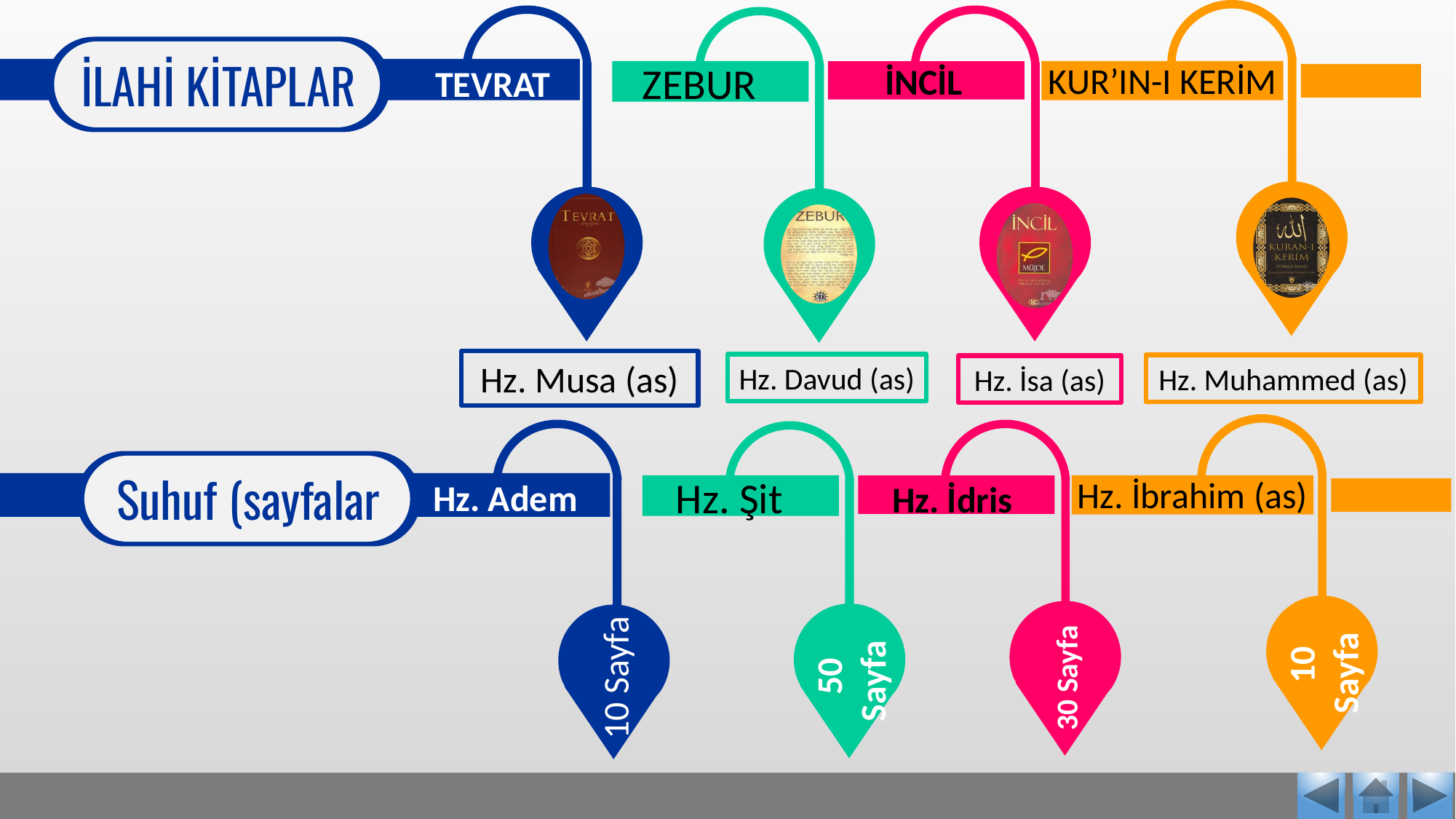

İLAHİ KİTAPLAR
ZEBUR

KUR’IN-I KERİM

İNCİL

TEVRAT

Hz. Musa (as)
Hz. Davud (as)
Hz. Muhammed (as)
Hz. İsa (as)

  10 Sayfa

 10 Sayfa

30 Sayfa

 50 Sayfa

Suhuf (sayfalar
Hz. Şit

Hz. İbrahim (as)

Hz. Adem
Hz. İdris